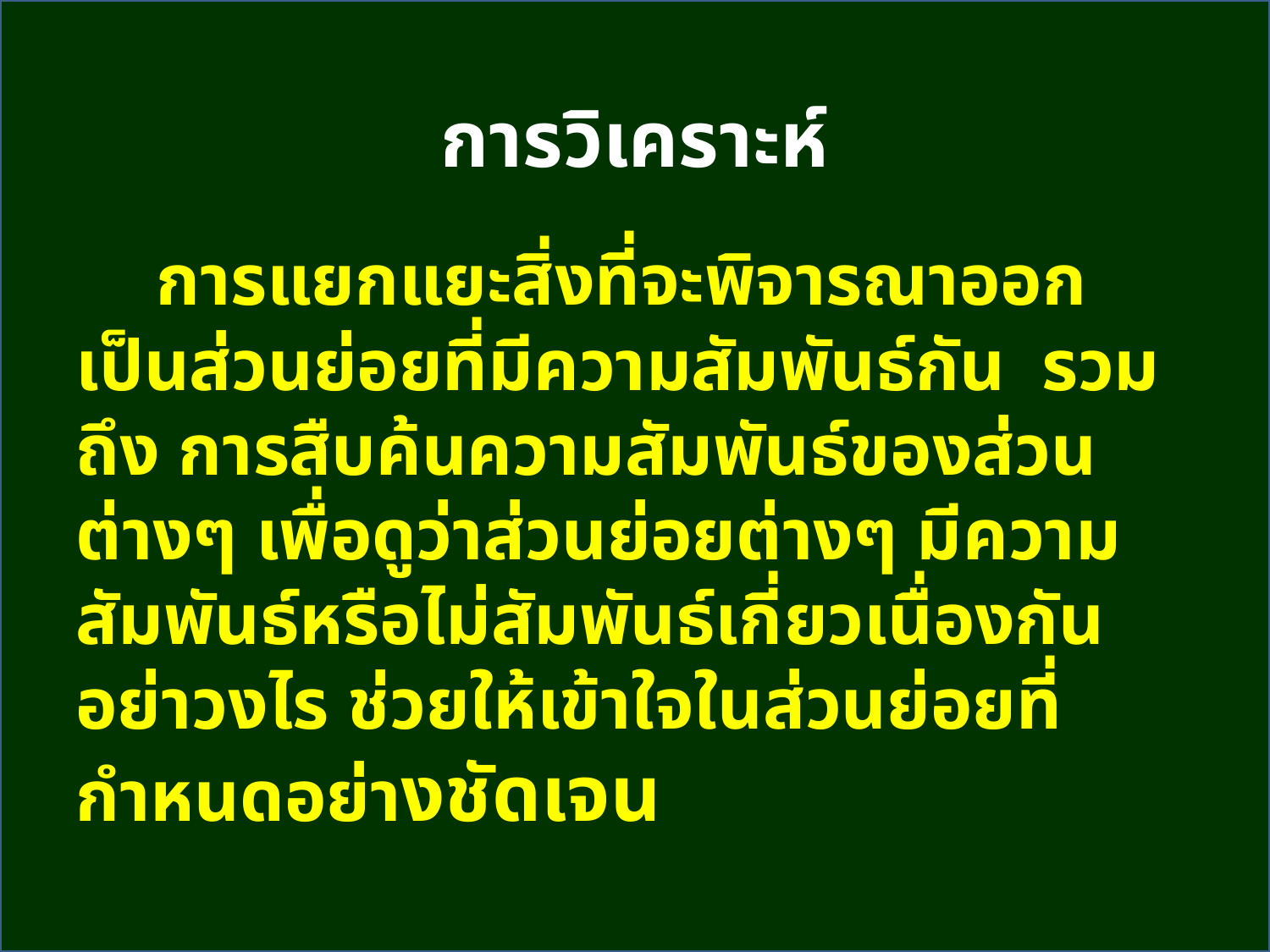

การวิเคราะห์
    การแยกแยะสิ่งที่จะพิจารณาออกเป็นส่วนย่อยที่มีความสัมพันธ์กัน  รวมถึง การสืบค้นความสัมพันธ์ของส่วนต่างๆ เพื่อดูว่าส่วนย่อยต่างๆ มีความสัมพันธ์หรือไม่สัมพันธ์เกี่ยวเนื่องกันอย่าวงไร ช่วยให้เข้าใจในส่วนย่อยที่กำหนดอย่างชัดเจน